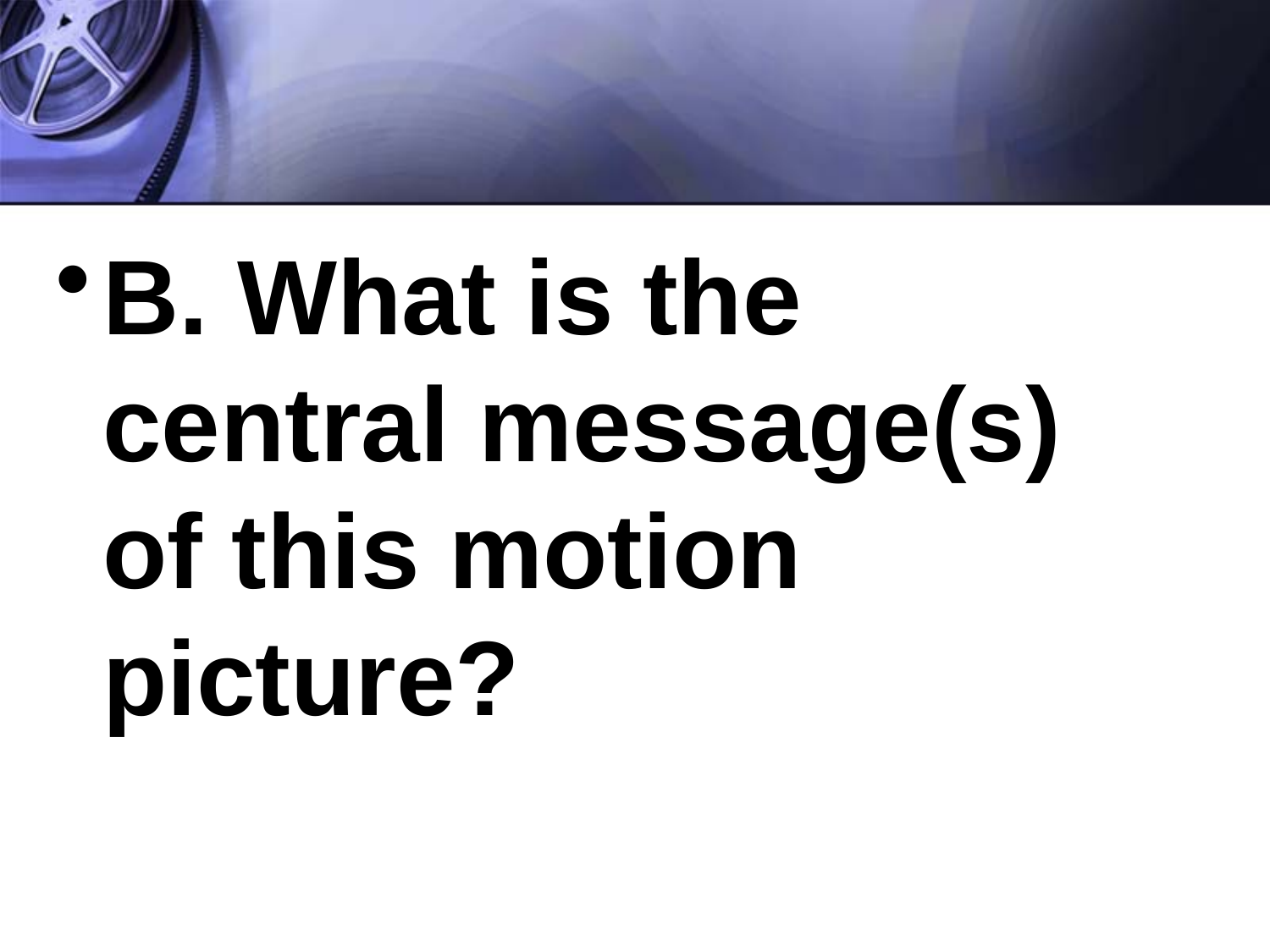

#
B. What is the central message(s) of this motion picture?